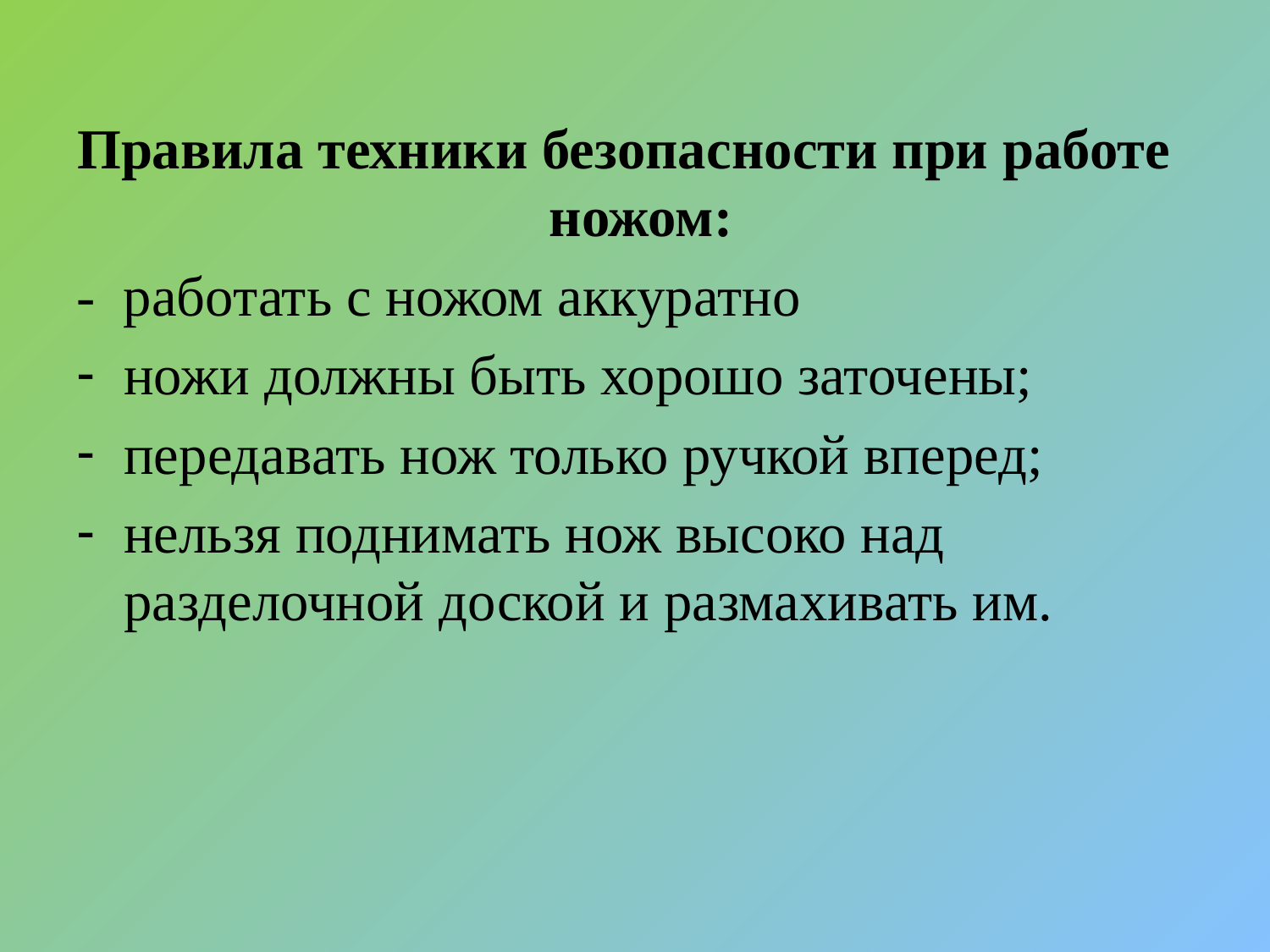

Правила техники безопасности при работе ножом:
-  работать с ножом аккуратно
ножи должны быть хорошо заточены;
передавать нож только ручкой вперед;
нельзя поднимать нож высоко над разделочной доской и размахивать им.